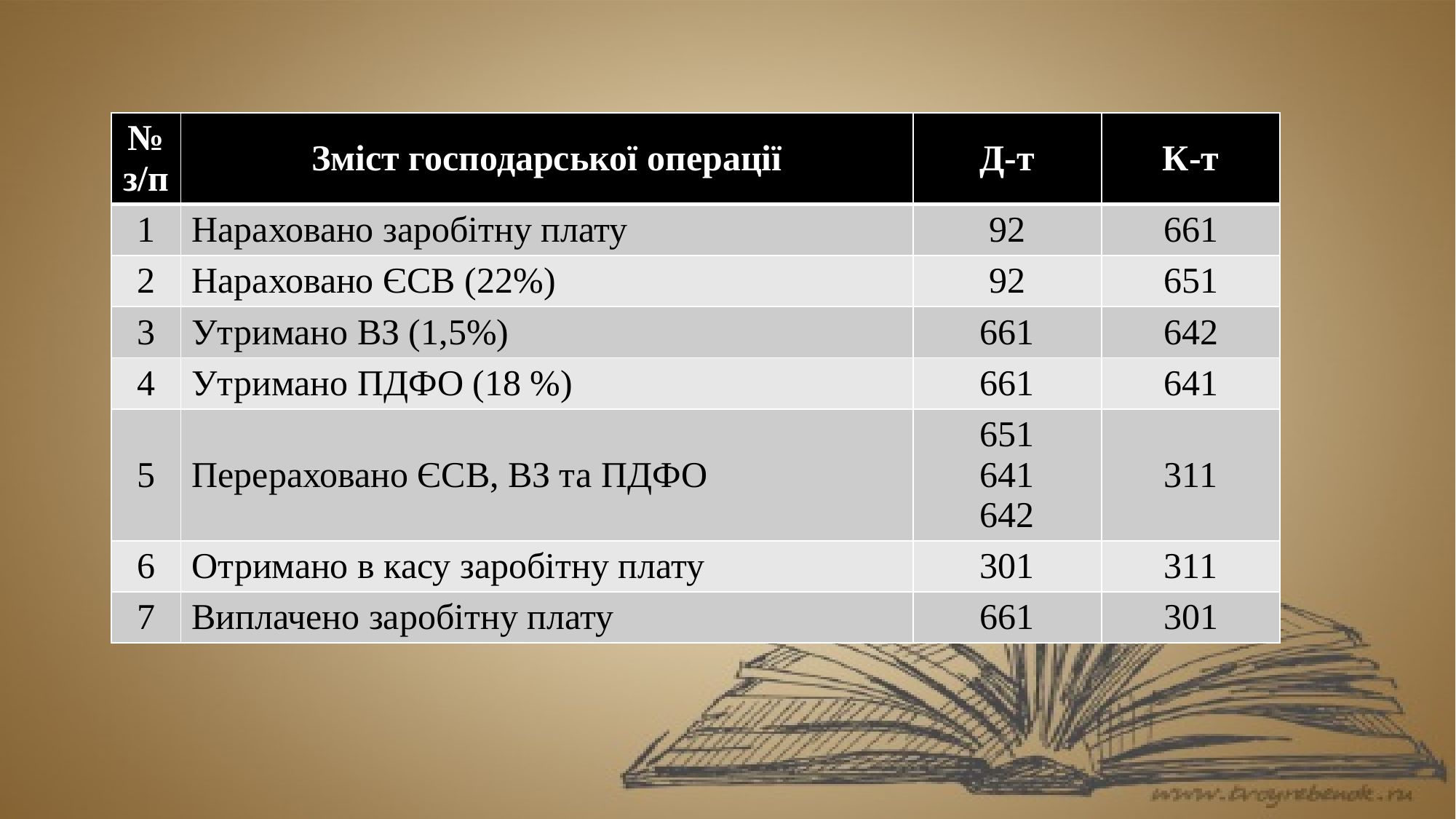

#
| № з/п | Зміст господарської операції | Д-т | К-т |
| --- | --- | --- | --- |
| 1 | Нараховано заробітну плату | 92 | 661 |
| 2 | Нараховано ЄСВ (22%) | 92 | 651 |
| 3 | Утримано ВЗ (1,5%) | 661 | 642 |
| 4 | Утримано ПДФО (18 %) | 661 | 641 |
| 5 | Перераховано ЄСВ, ВЗ та ПДФО | 651 641 642 | 311 |
| 6 | Отримано в касу заробітну плату | 301 | 311 |
| 7 | Виплачено заробітну плату | 661 | 301 |